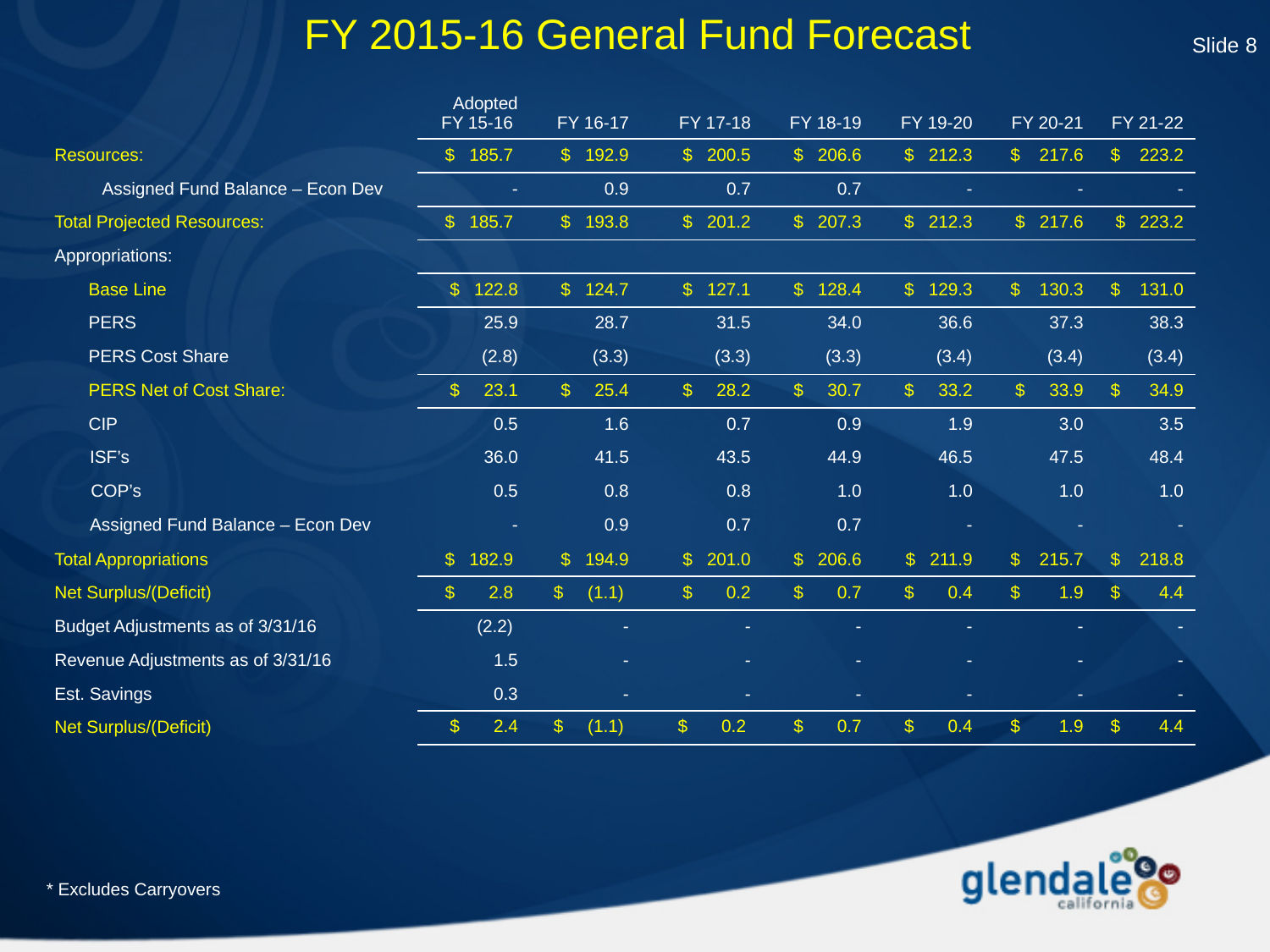

Slide 8
# FY 2015-16 General Fund Forecast
|  | Adopted FY 15-16 | FY 16-17 | FY 17-18 | FY 18-19 | FY 19-20 | FY 20-21 | FY 21-22 |
| --- | --- | --- | --- | --- | --- | --- | --- |
| Resources: | $ 185.7 | $ 192.9 | $ 200.5 | $ 206.6 | $ 212.3 | $ 217.6 | $ 223.2 |
| Assigned Fund Balance – Econ Dev | - | 0.9 | 0.7 | 0.7 | - | - | - |
| Total Projected Resources: | $ 185.7 | $ 193.8 | $ 201.2 | $ 207.3 | $ 212.3 | $ 217.6 | $ 223.2 |
| Appropriations: |  |  |  |  |  |  |  |
| Base Line | $ 122.8 | $ 124.7 | $ 127.1 | $ 128.4 | $ 129.3 | $ 130.3 | $ 131.0 |
| PERS | 25.9 | 28.7 | 31.5 | 34.0 | 36.6 | 37.3 | 38.3 |
| PERS Cost Share | (2.8) | (3.3) | (3.3) | (3.3) | (3.4) | (3.4) | (3.4) |
| PERS Net of Cost Share: | $ 23.1 | $ 25.4 | $ 28.2 | $ 30.7 | $ 33.2 | $ 33.9 | $ 34.9 |
| CIP | 0.5 | 1.6 | 0.7 | 0.9 | 1.9 | 3.0 | 3.5 |
| ISF’s | 36.0 | 41.5 | 43.5 | 44.9 | 46.5 | 47.5 | 48.4 |
| COP’s | 0.5 | 0.8 | 0.8 | 1.0 | 1.0 | 1.0 | 1.0 |
| Assigned Fund Balance – Econ Dev | - | 0.9 | 0.7 | 0.7 | - | - | - |
| Total Appropriations | $ 182.9 | $ 194.9 | $ 201.0 | $ 206.6 | $ 211.9 | $ 215.7 | $ 218.8 |
| Net Surplus/(Deficit) | $ 2.8 | $ (1.1) | $ 0.2 | $ 0.7 | $ 0.4 | $ 1.9 | $ 4.4 |
| Budget Adjustments as of 3/31/16 | (2.2) | - | - | - | - | - | - |
| Revenue Adjustments as of 3/31/16 | 1.5 | - | - | - | - | - | - |
| Est. Savings | 0.3 | - | - | - | - | - | - |
| Net Surplus/(Deficit) | $ 2.4 | $ (1.1) | $ 0.2 | $ 0.7 | $ 0.4 | $ 1.9 | $ 4.4 |
* Excludes Carryovers